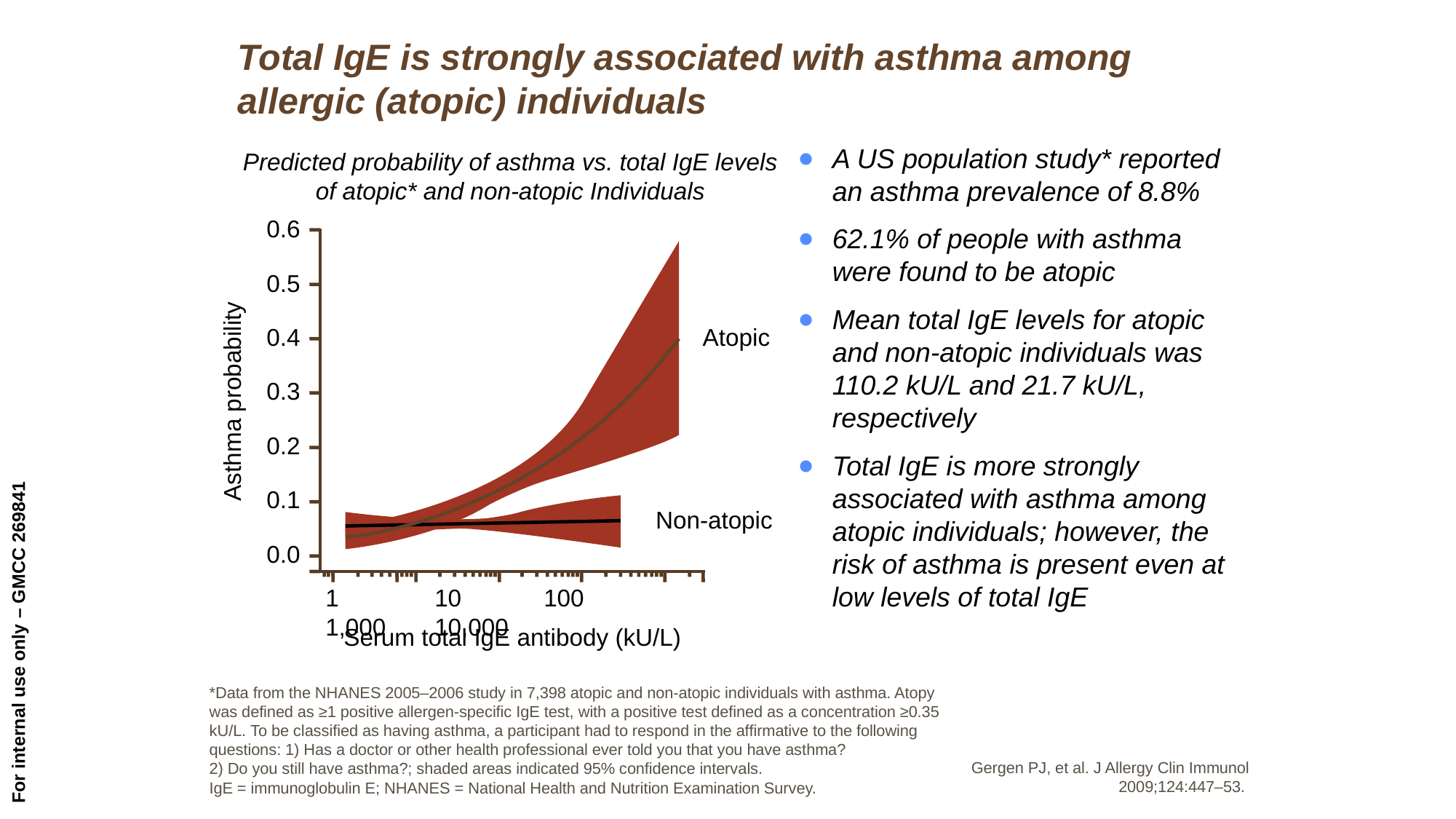

# Total IgE is strongly associated with asthma among allergic (atopic) individuals
Predicted probability of asthma vs. total IgE levels of atopic* and non-atopic Individuals
A US population study* reported an asthma prevalence of 8.8%
62.1% of people with asthma were found to be atopic
Mean total IgE levels for atopic and non-atopic individuals was 110.2 kU/L and 21.7 kU/L, respectively
Total IgE is more strongly associated with asthma among atopic individuals; however, the risk of asthma is present even at low levels of total IgE

0.6

0.5
0.4
Atopic
0.3
Asthma probability
0.2
0.1
Non-atopic
0.0
1	10	100	1,000	10,000
Serum total IgE antibody (kU/L)
*Data from the NHANES 2005‒2006 study in 7,398 atopic and non-atopic individuals with asthma. Atopy was defined as ≥1 positive allergen-specific IgE test, with a positive test defined as a concentration ≥0.35 kU/L. To be classified as having asthma, a participant had to respond in the affirmative to the following questions: 1) Has a doctor or other health professional ever told you that you have asthma?
2) Do you still have asthma?; shaded areas indicated 95% confidence intervals.
IgE = immunoglobulin E; NHANES = National Health and Nutrition Examination Survey.
Gergen PJ, et al. J Allergy Clin Immunol 2009;124:447–53.